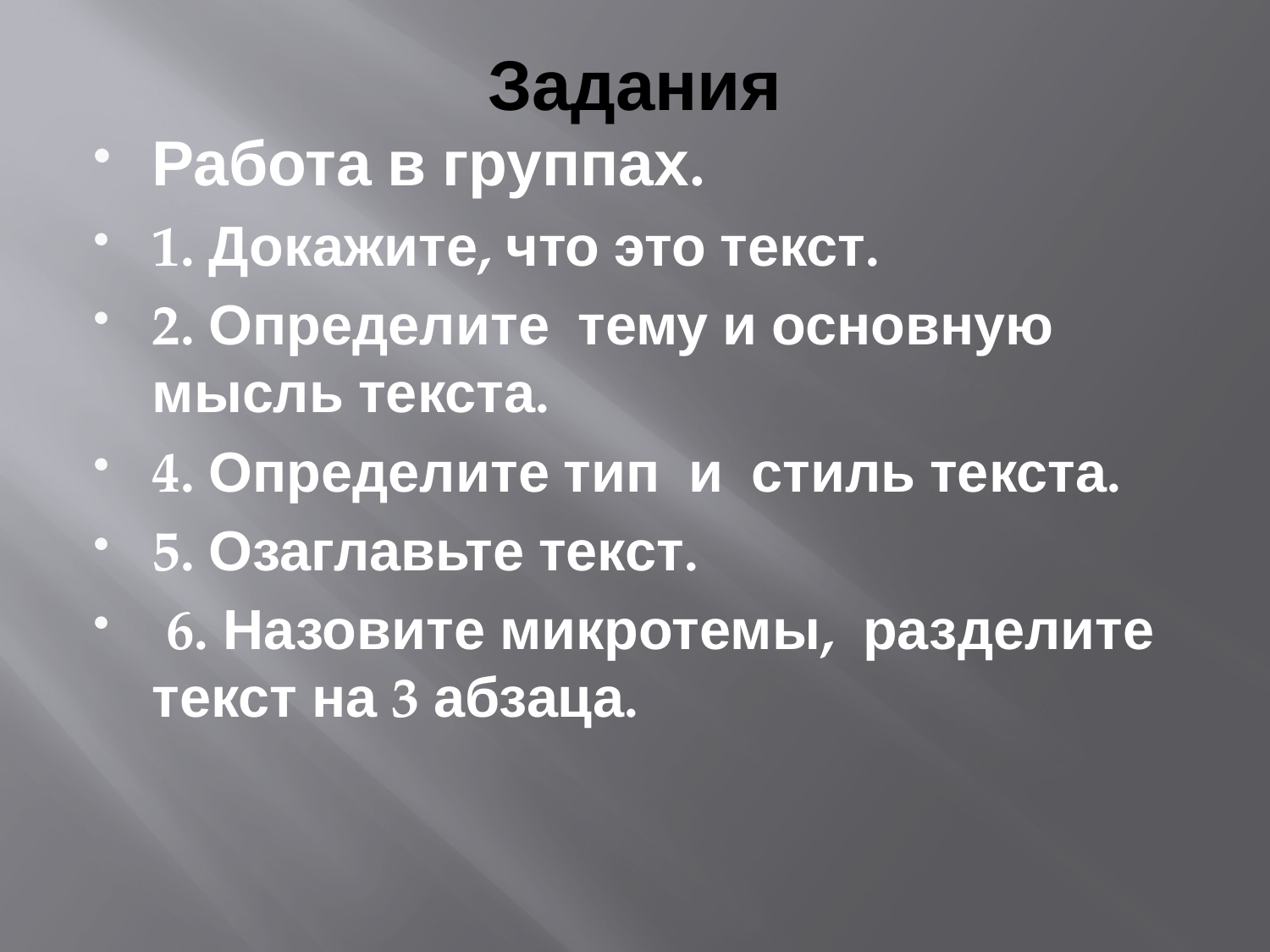

# Задания
Работа в группах.
1. Докажите, что это текст.
2. Определите  тему и основную мысль текста.
4. Определите тип  и  стиль текста.
5. Озаглавьте текст.
 6. Назовите микротемы,  разделите текст на 3 абзаца.